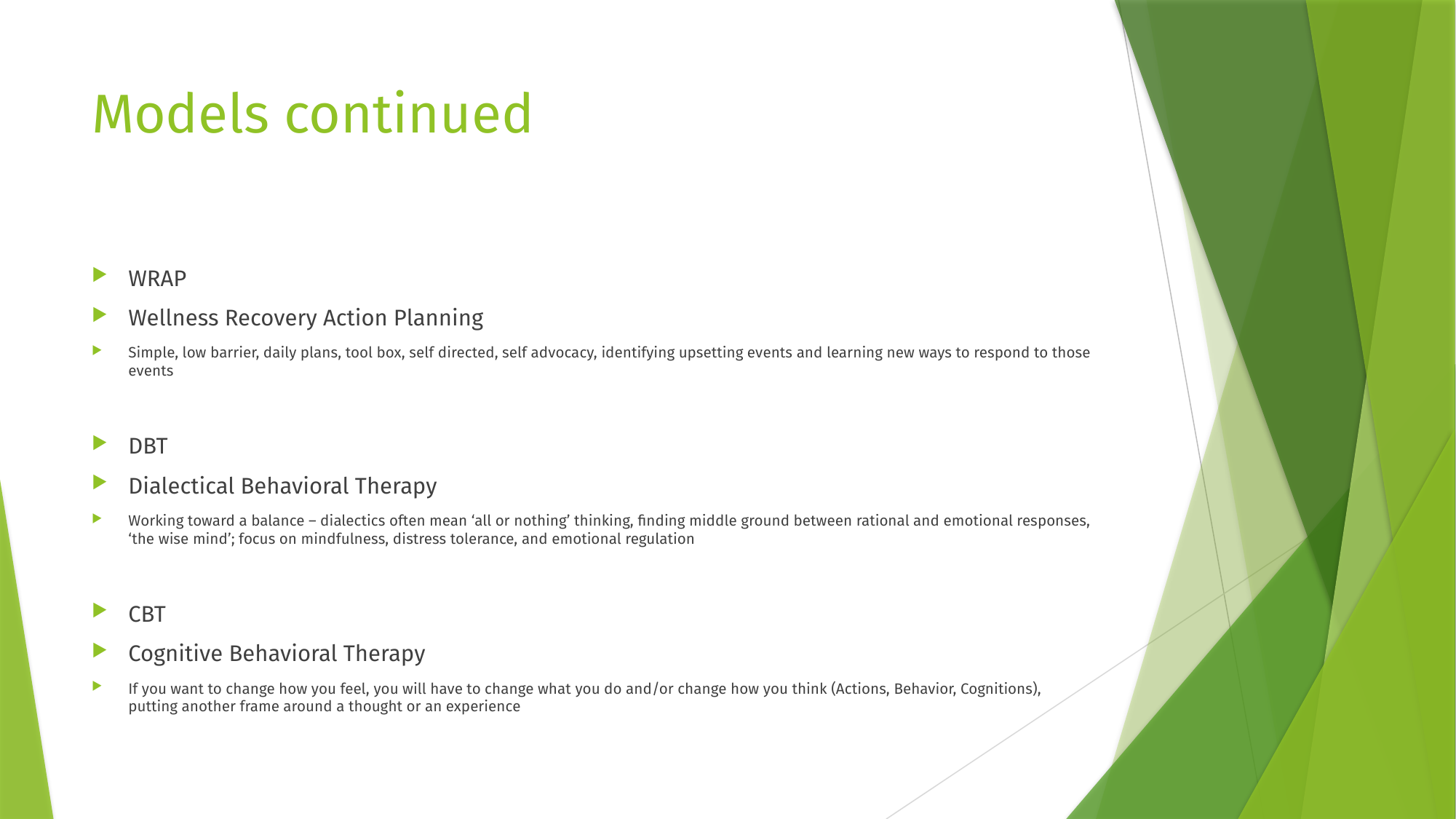

# Models continued
WRAP
Wellness Recovery Action Planning
Simple, low barrier, daily plans, tool box, self directed, self advocacy, identifying upsetting events and learning new ways to respond to those events

DBT
Dialectical Behavioral Therapy
Working toward a balance – dialectics often mean ‘all or nothing’ thinking, finding middle ground between rational and emotional responses, ‘the wise mind’; focus on mindfulness, distress tolerance, and emotional regulation

CBT
Cognitive Behavioral Therapy
If you want to change how you feel, you will have to change what you do and/or change how you think (Actions, Behavior, Cognitions), putting another frame around a thought or an experience